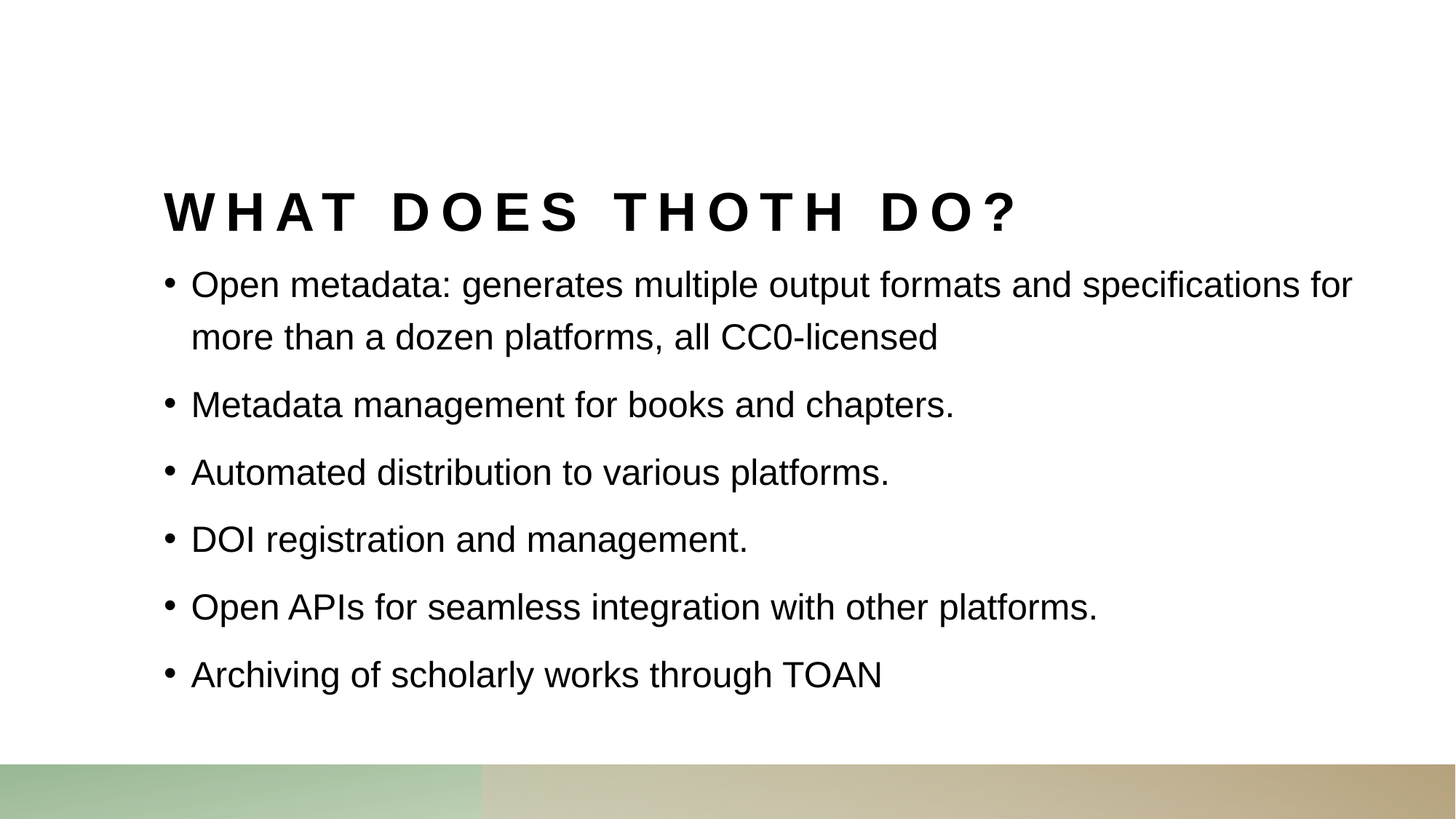

# What does Thoth do?
Open metadata: generates multiple output formats and specifications for more than a dozen platforms, all CC0-licensed
Metadata management for books and chapters.
Automated distribution to various platforms.
DOI registration and management.
Open APIs for seamless integration with other platforms.
Archiving of scholarly works through TOAN